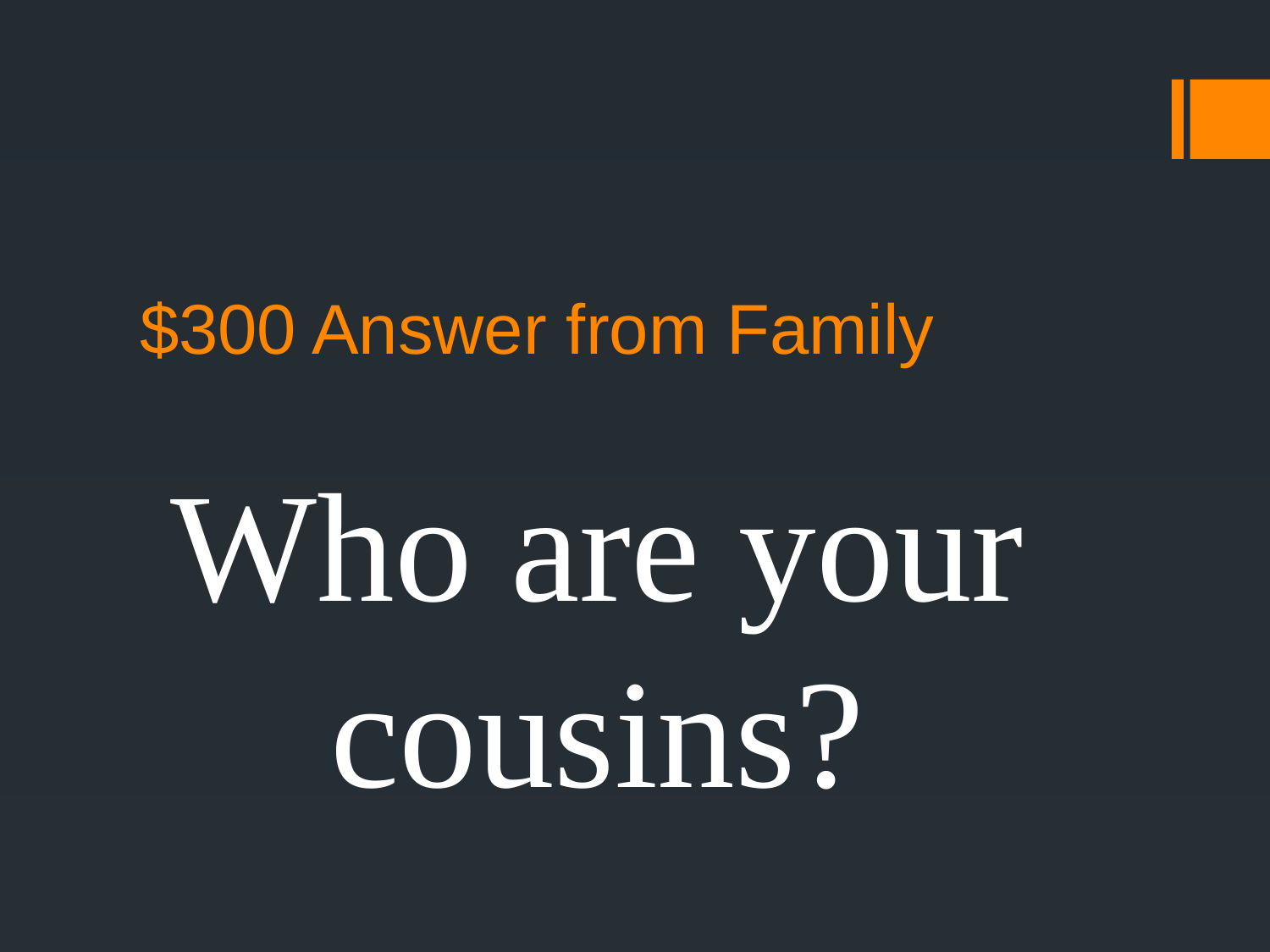

# $300 Answer from Family
Who are your
cousins?